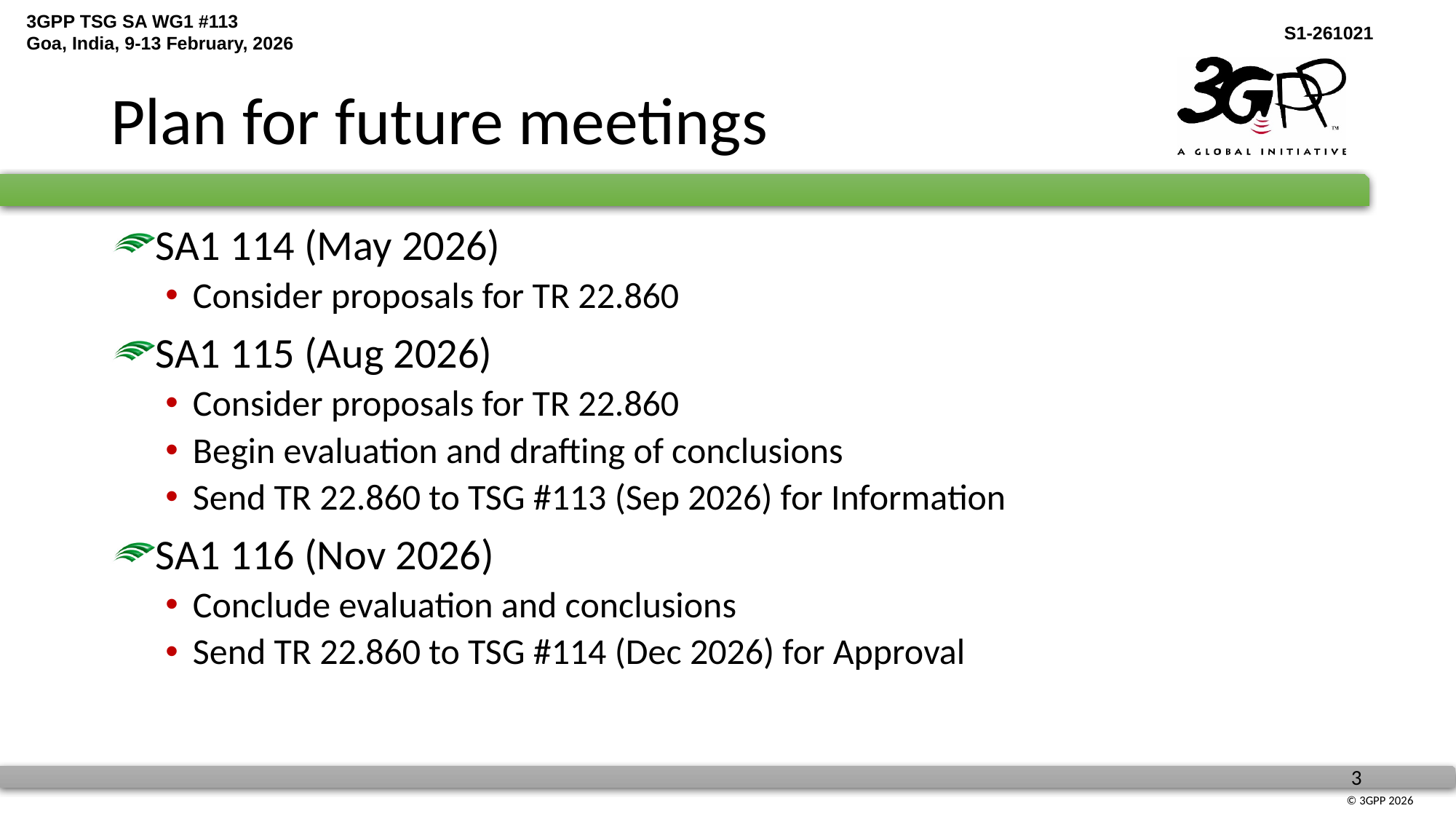

# Plan for future meetings
SA1 114 (May 2026)
Consider proposals for TR 22.860
SA1 115 (Aug 2026)
Consider proposals for TR 22.860
Begin evaluation and drafting of conclusions
Send TR 22.860 to TSG #113 (Sep 2026) for Information
SA1 116 (Nov 2026)
Conclude evaluation and conclusions
Send TR 22.860 to TSG #114 (Dec 2026) for Approval